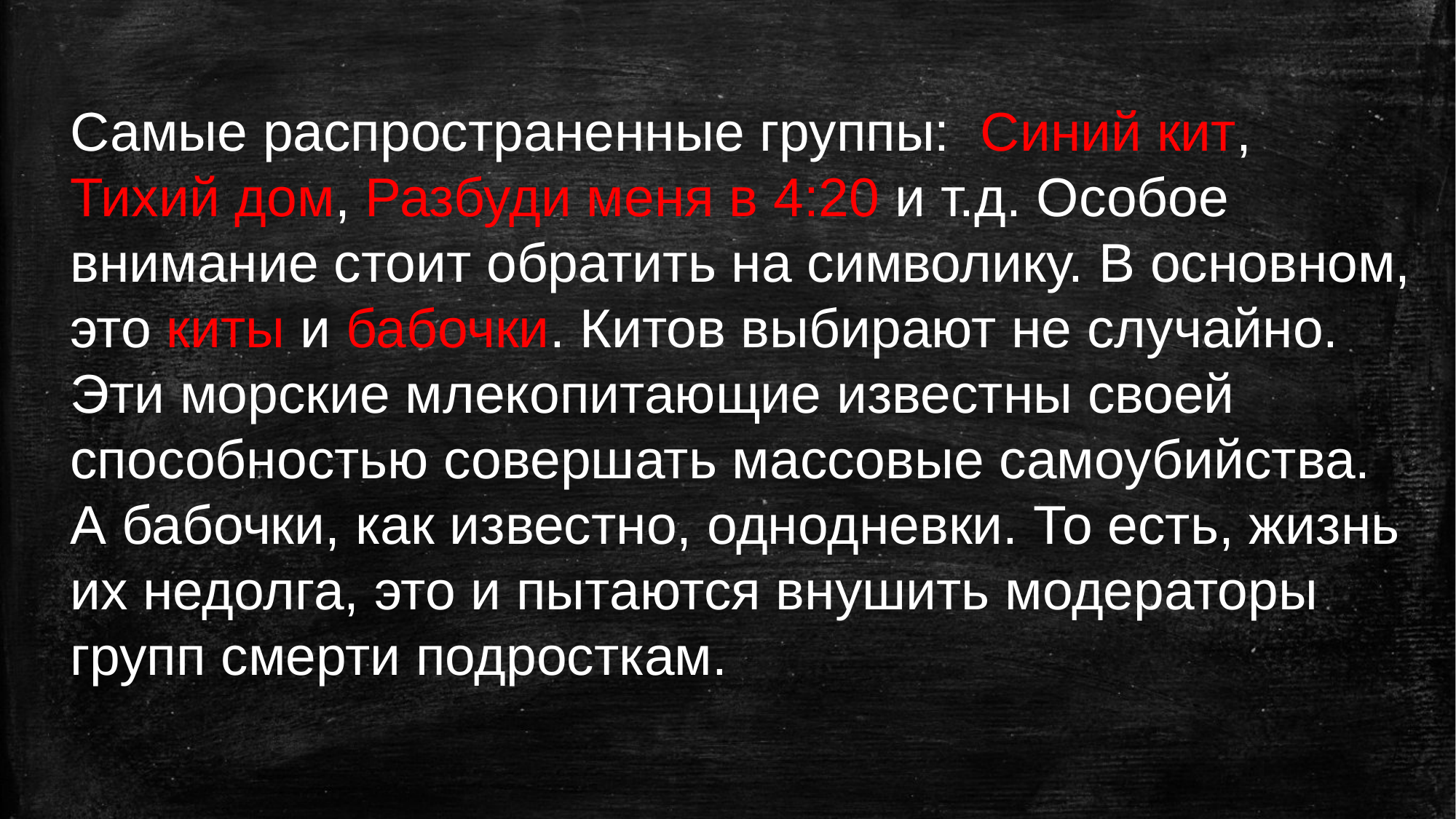

Самые распространенные группы:  Синий кит, Тихий дом, Разбуди меня в 4:20 и т.д. Особое внимание стоит обратить на символику. В основном, это киты и бабочки. Китов выбирают не случайно. Эти морские млекопитающие известны своей способностью совершать массовые самоубийства. А бабочки, как известно, однодневки. То есть, жизнь их недолга, это и пытаются внушить модераторы групп смерти подросткам.